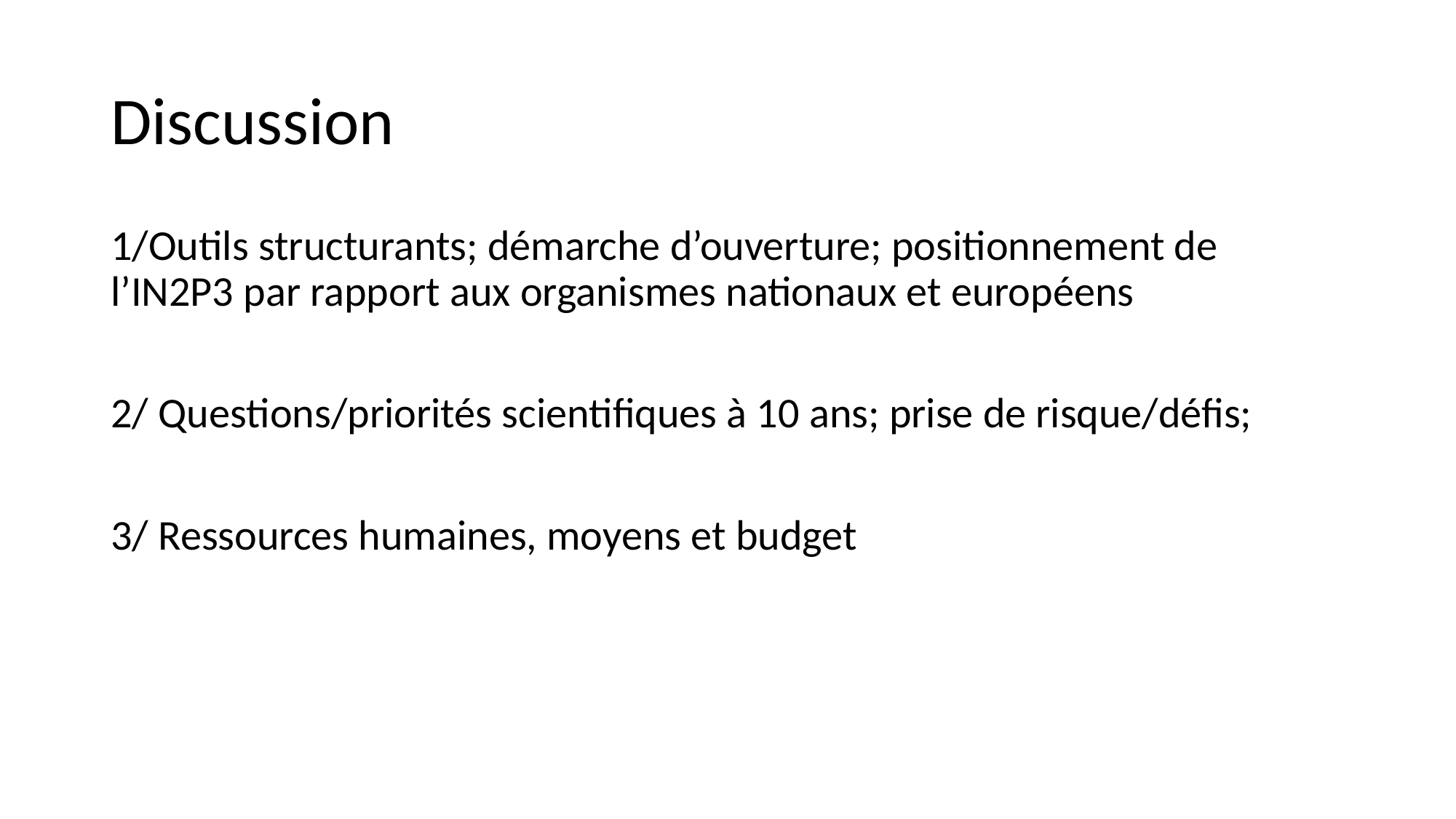

# Discussion
1/Outils structurants; démarche d’ouverture; positionnement de l’IN2P3 par rapport aux organismes nationaux et européens

2/ Questions/priorités scientifiques à 10 ans; prise de risque/défis;

3/ Ressources humaines, moyens et budget